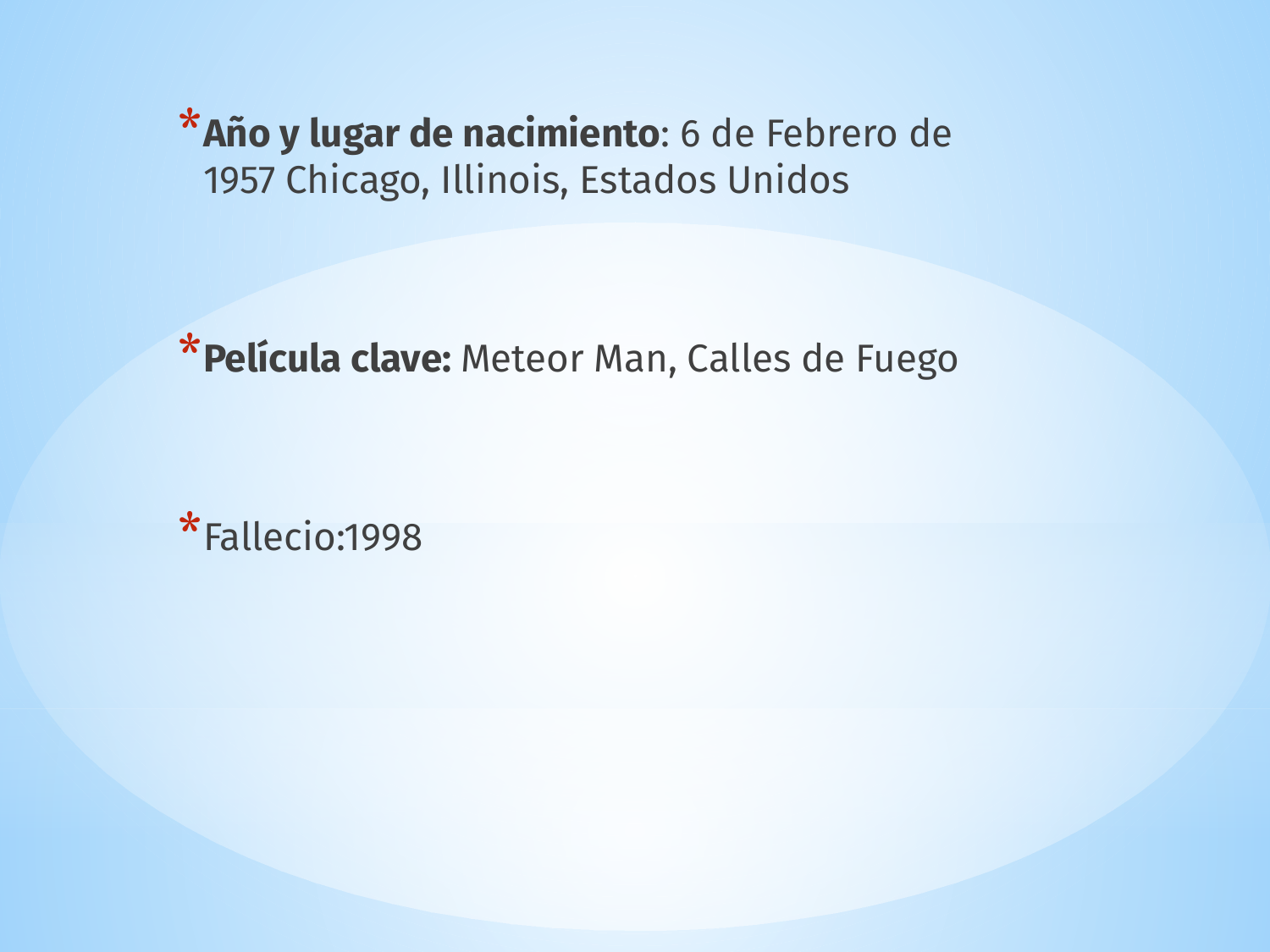

Año y lugar de nacimiento: 6 de Febrero de 1957 Chicago, Illinois, Estados Unidos

Película clave: Meteor Man, Calles de Fuego

Fallecio:1998

#